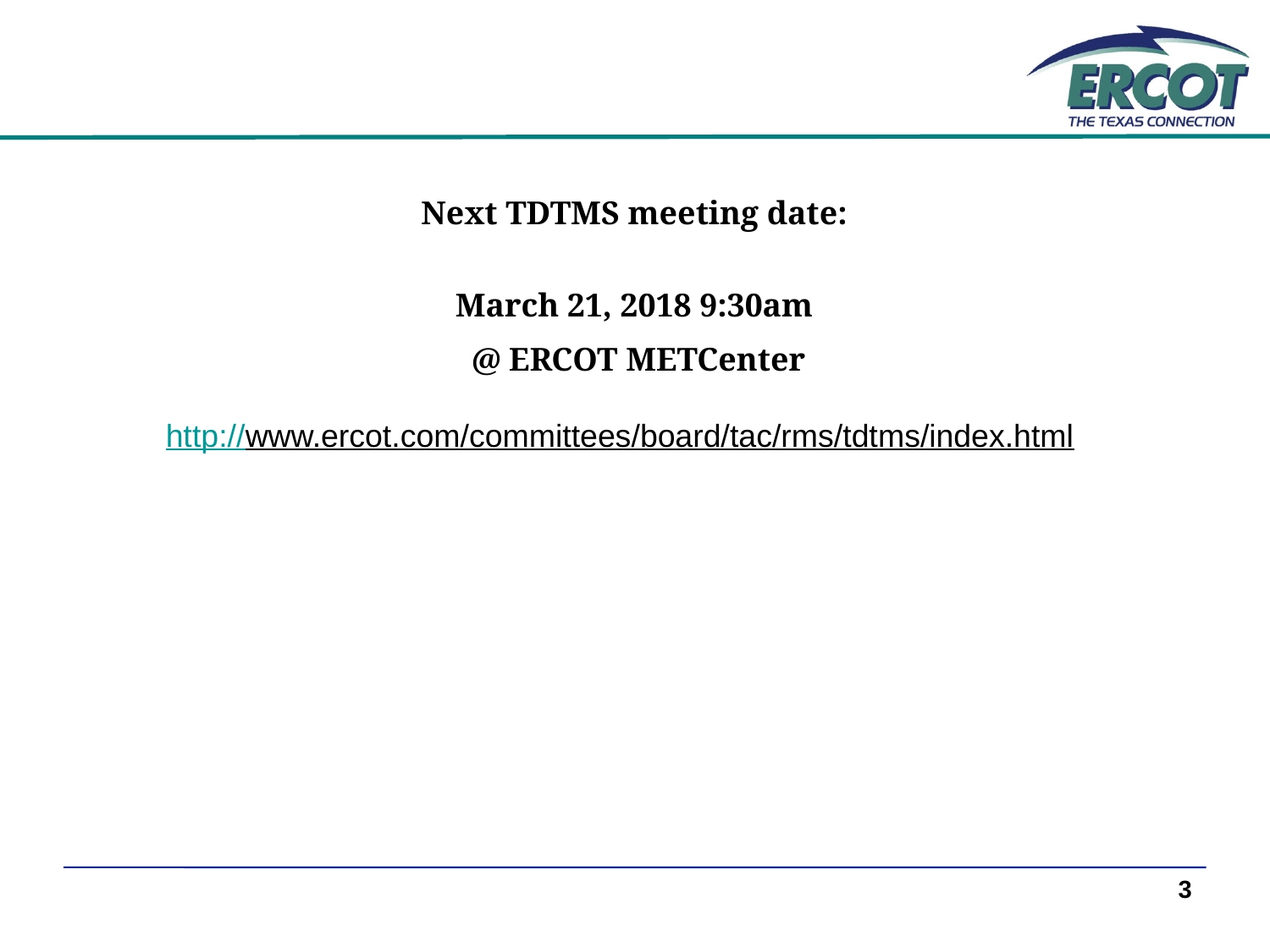

Next TDTMS meeting date:
March 21, 2018 9:30am
@ ERCOT METCenter

http://www.ercot.com/committees/board/tac/rms/tdtms/index.html

3